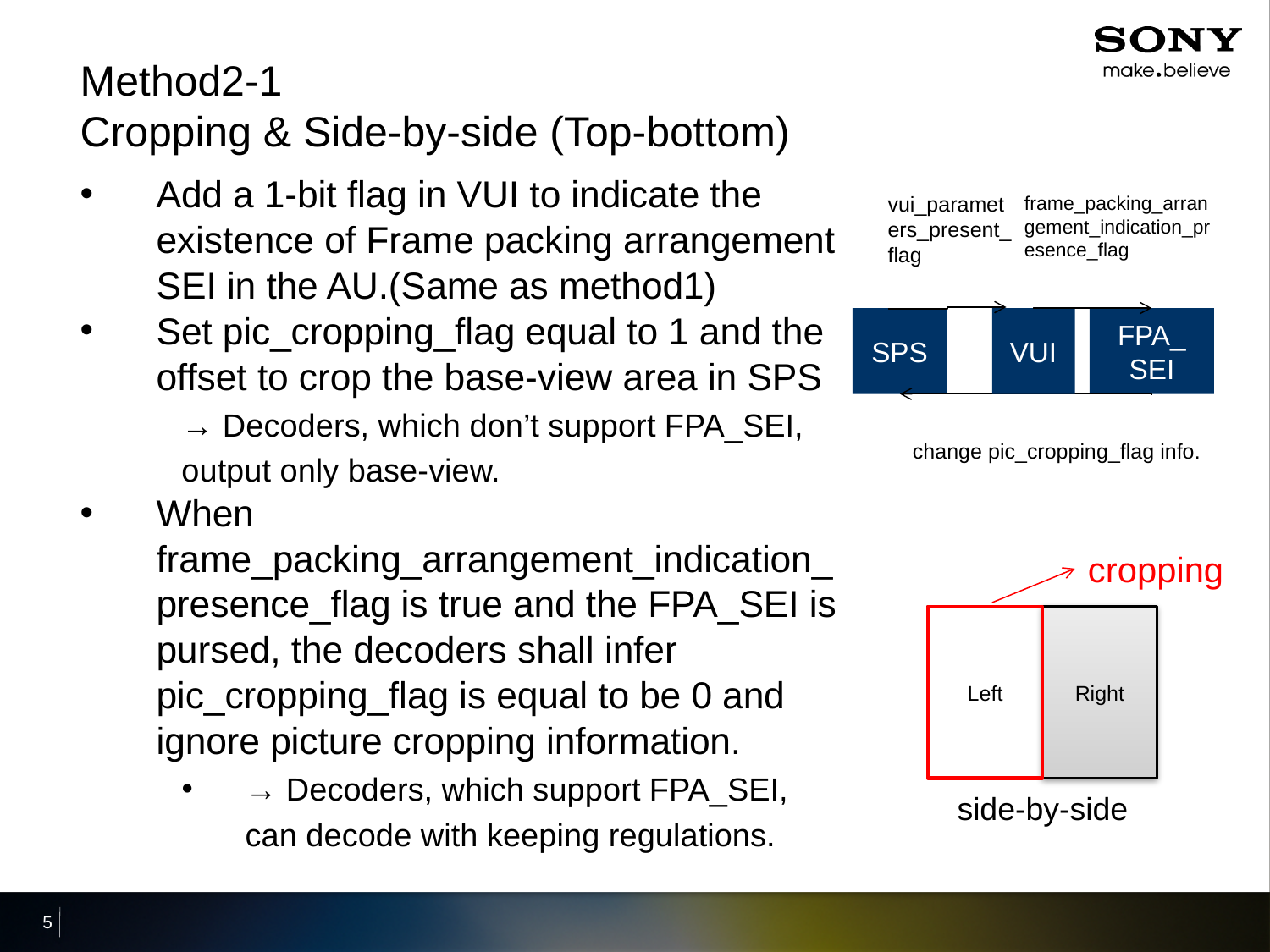

# Method2-1 Cropping & Side-by-side (Top-bottom)
Add a 1-bit flag in VUI to indicate the existence of Frame packing arrangement SEI in the AU.(Same as method1)
Set pic_cropping_flag equal to 1 and the offset to crop the base-view area in SPS
→ Decoders, which don’t support FPA_SEI, output only base-view.
When frame_packing_arrangement_indication_presence_flag is true and the FPA_SEI is pursed, the decoders shall infer pic_cropping_flag is equal to be 0 and ignore picture cropping information.
→ Decoders, which support FPA_SEI, can decode with keeping regulations.

vui_parameters_present_flag
frame_packing_arrangement_indication_presence_flag
VUI
FPA_
SEI
SPS
change pic_cropping_flag info.
cropping
Left

Right
side-by-side
5